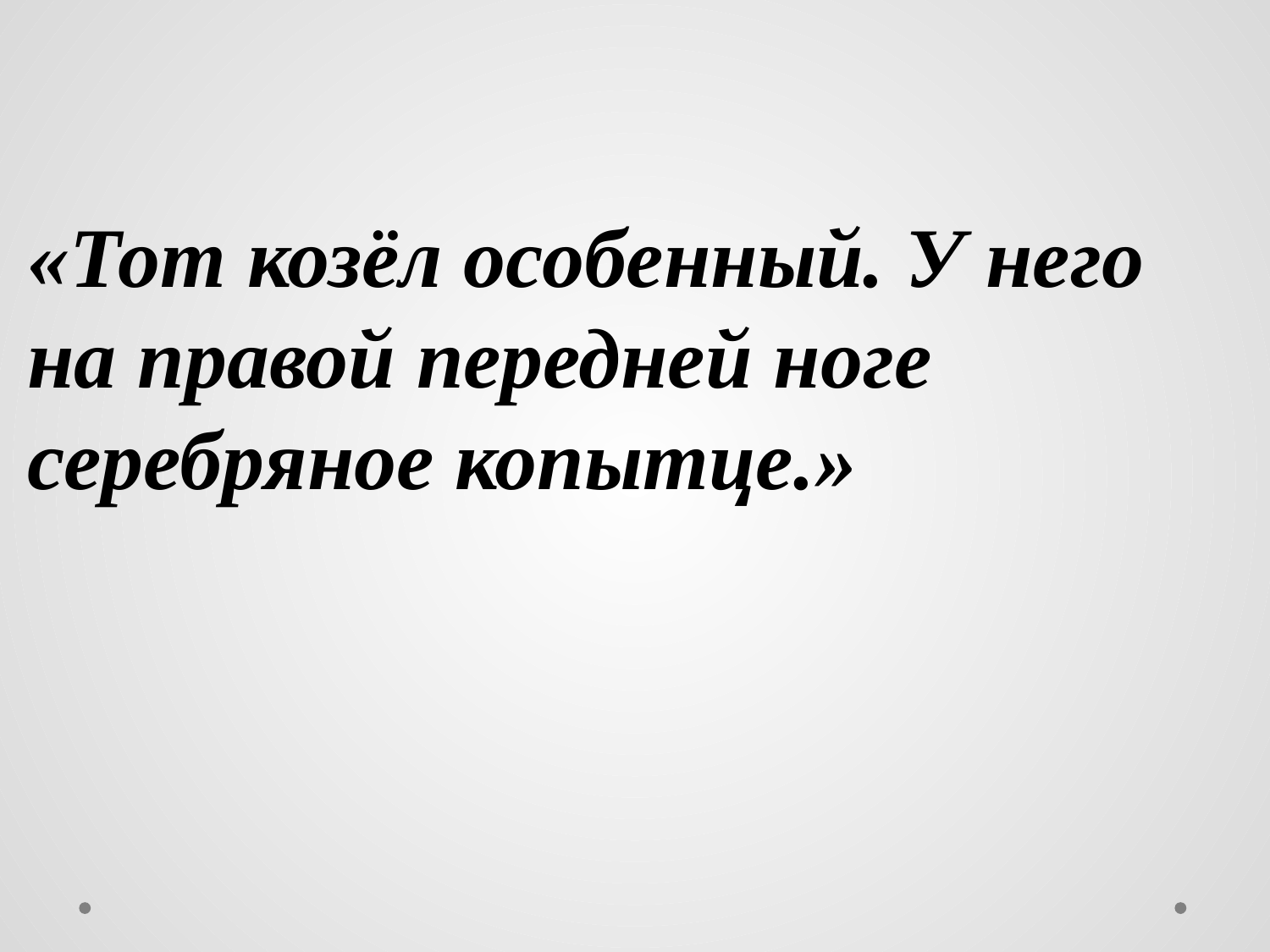

«Тот козёл особенный. У него на правой передней ноге серебряное копытце.»